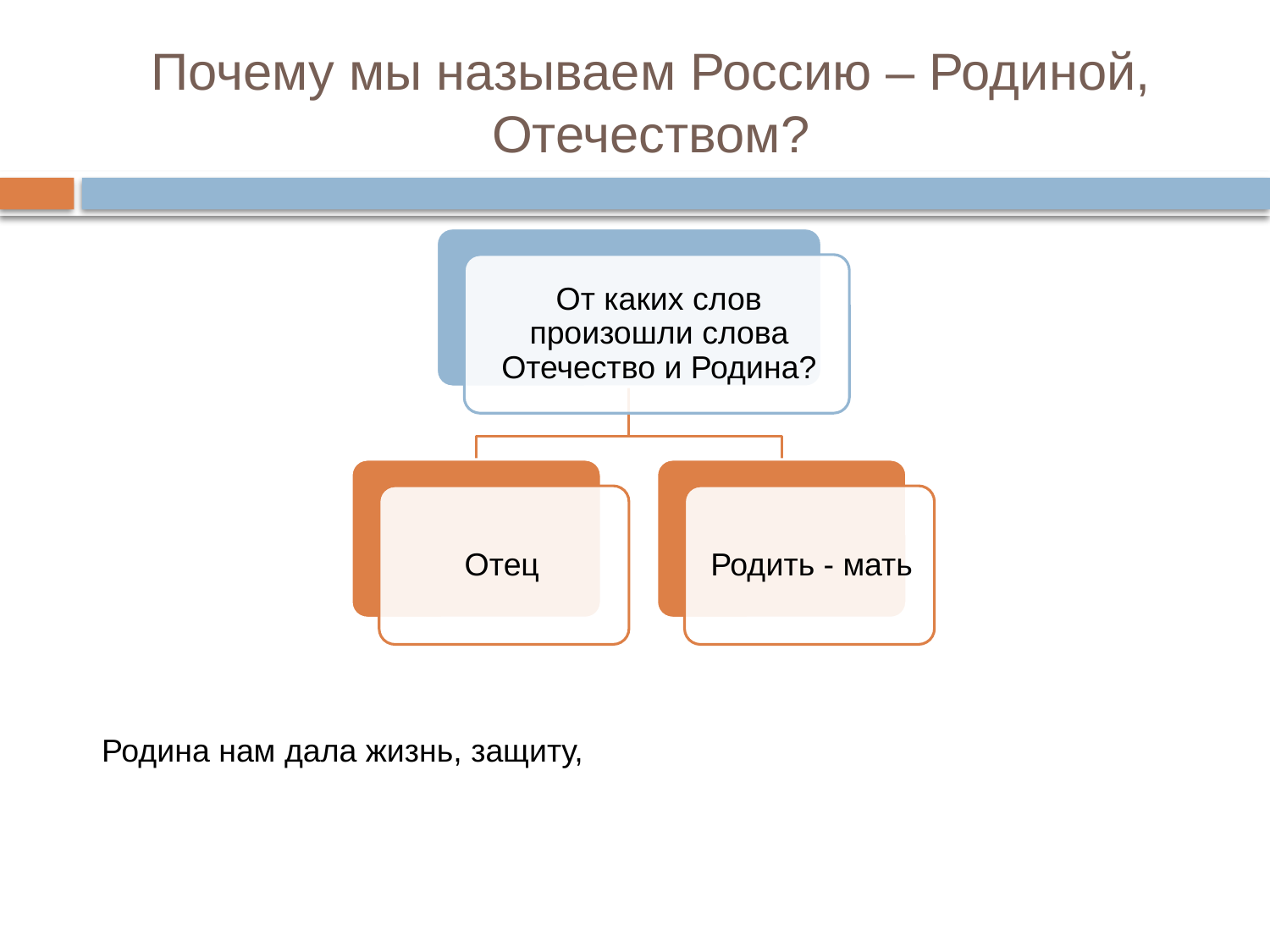

# Почему мы называем Россию – Родиной, Отечеством?
От каких слов произошли слова Отечество и Родина?
Отец
Родить - мать
Родина нам дала жизнь, защиту,